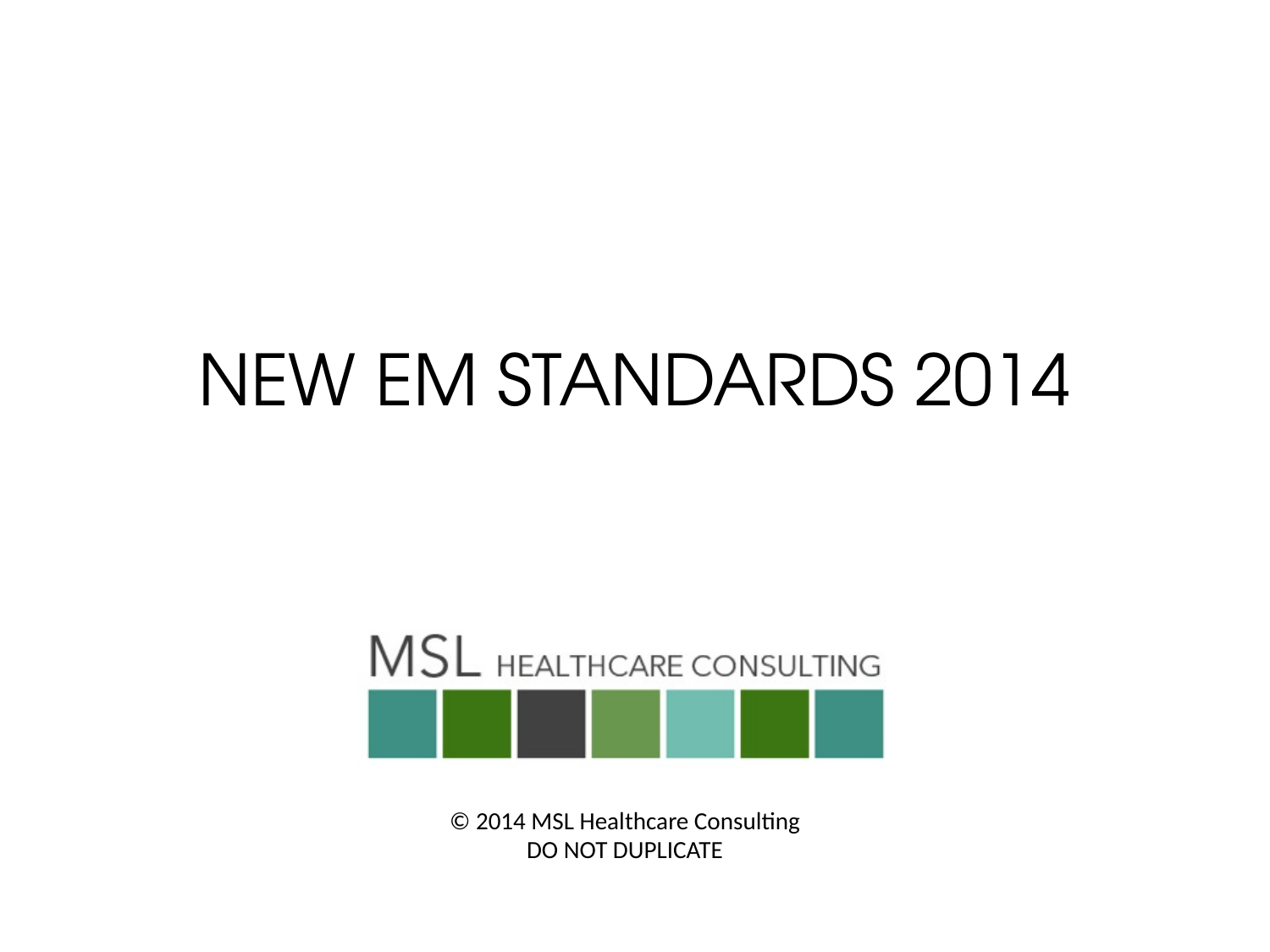

# NEW EM STANDARDS 2014
© 2014 MSL Healthcare Consulting
DO NOT DUPLICATE